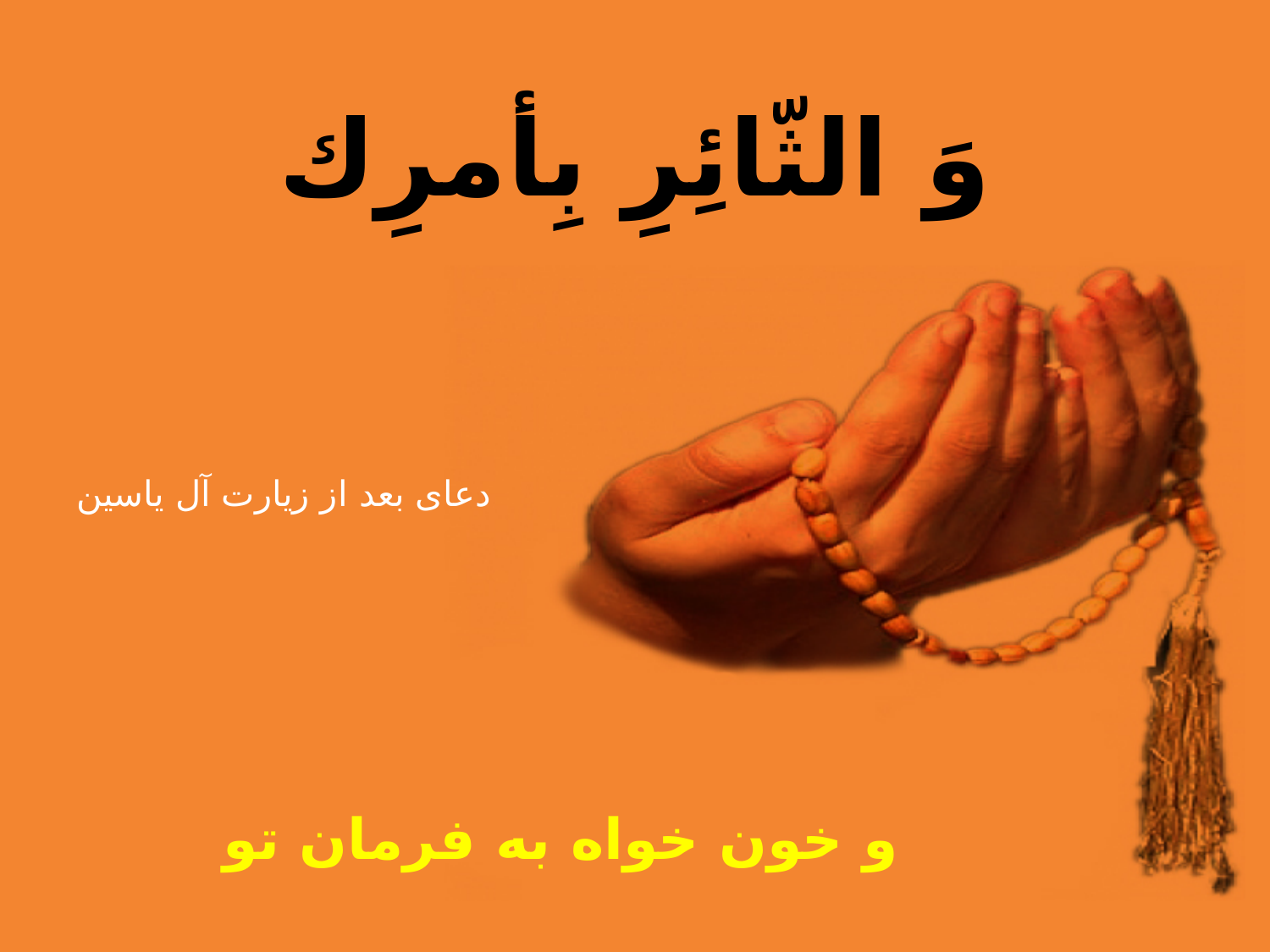

وَ الثّائِرِ بِأمرِك
و خون خواه به فرمان تو